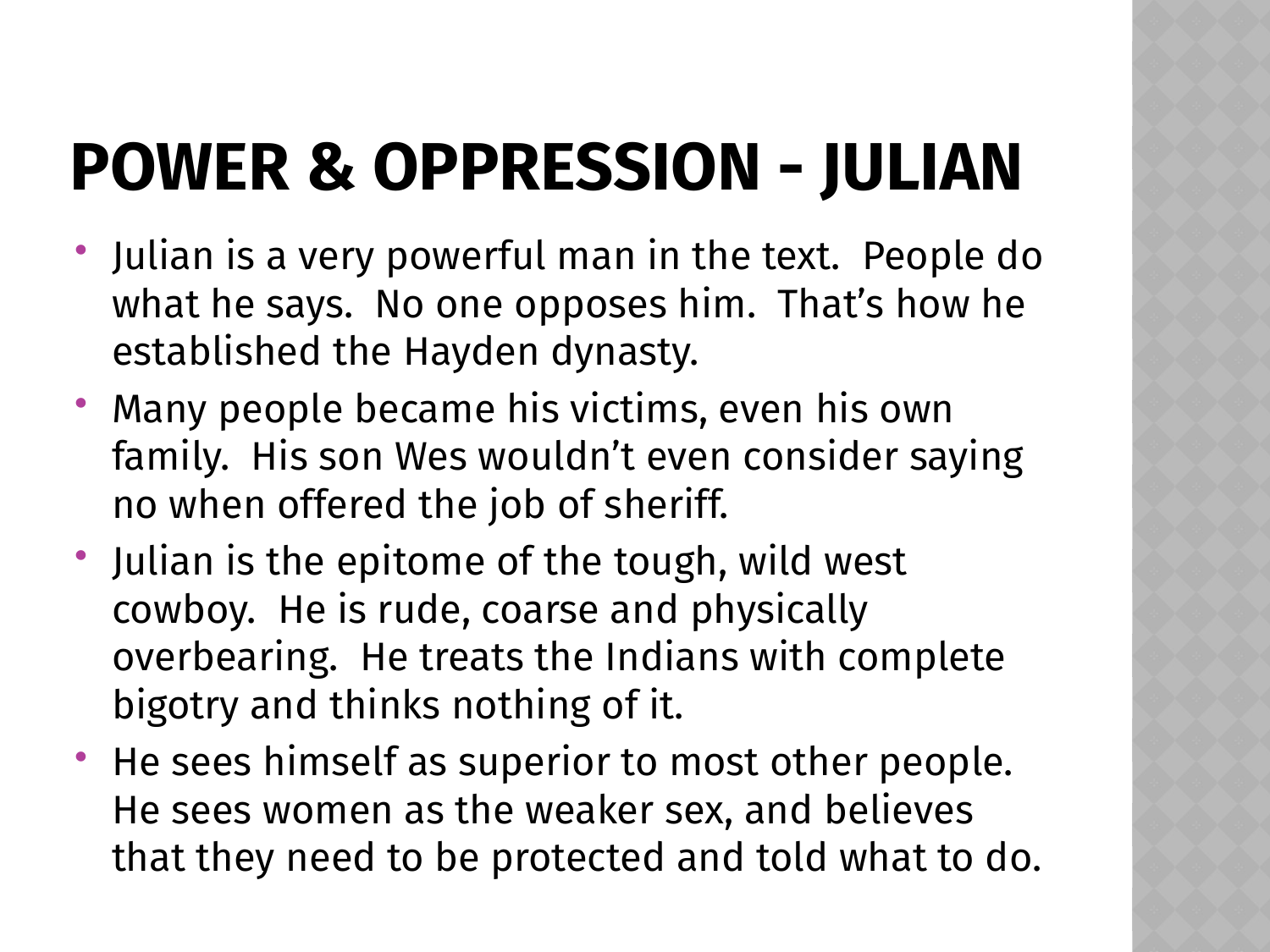

# Power & oppression - julian
Julian is a very powerful man in the text.  People do what he says.  No one opposes him.  That’s how he established the Hayden dynasty.
Many people became his victims, even his own family.  His son Wes wouldn’t even consider saying no when offered the job of sheriff.
Julian is the epitome of the tough, wild west cowboy.  He is rude, coarse and physically overbearing.  He treats the Indians with complete bigotry and thinks nothing of it.
He sees himself as superior to most other people.  He sees women as the weaker sex, and believes that they need to be protected and told what to do.